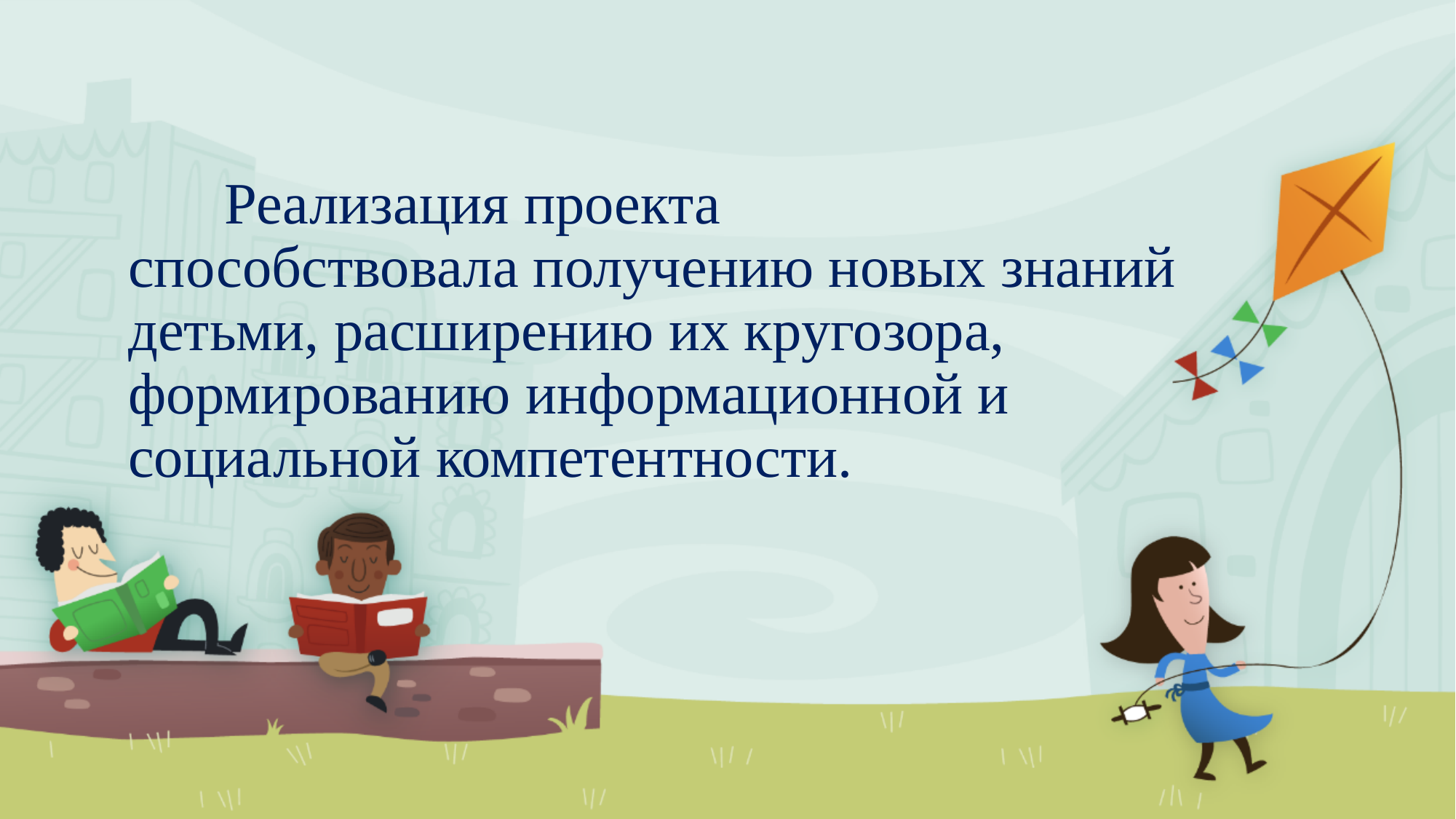

# Реализация проекта  способствовала получению новых знаний детьми, расширению их кругозора, формированию информационной и социальной компетентности.